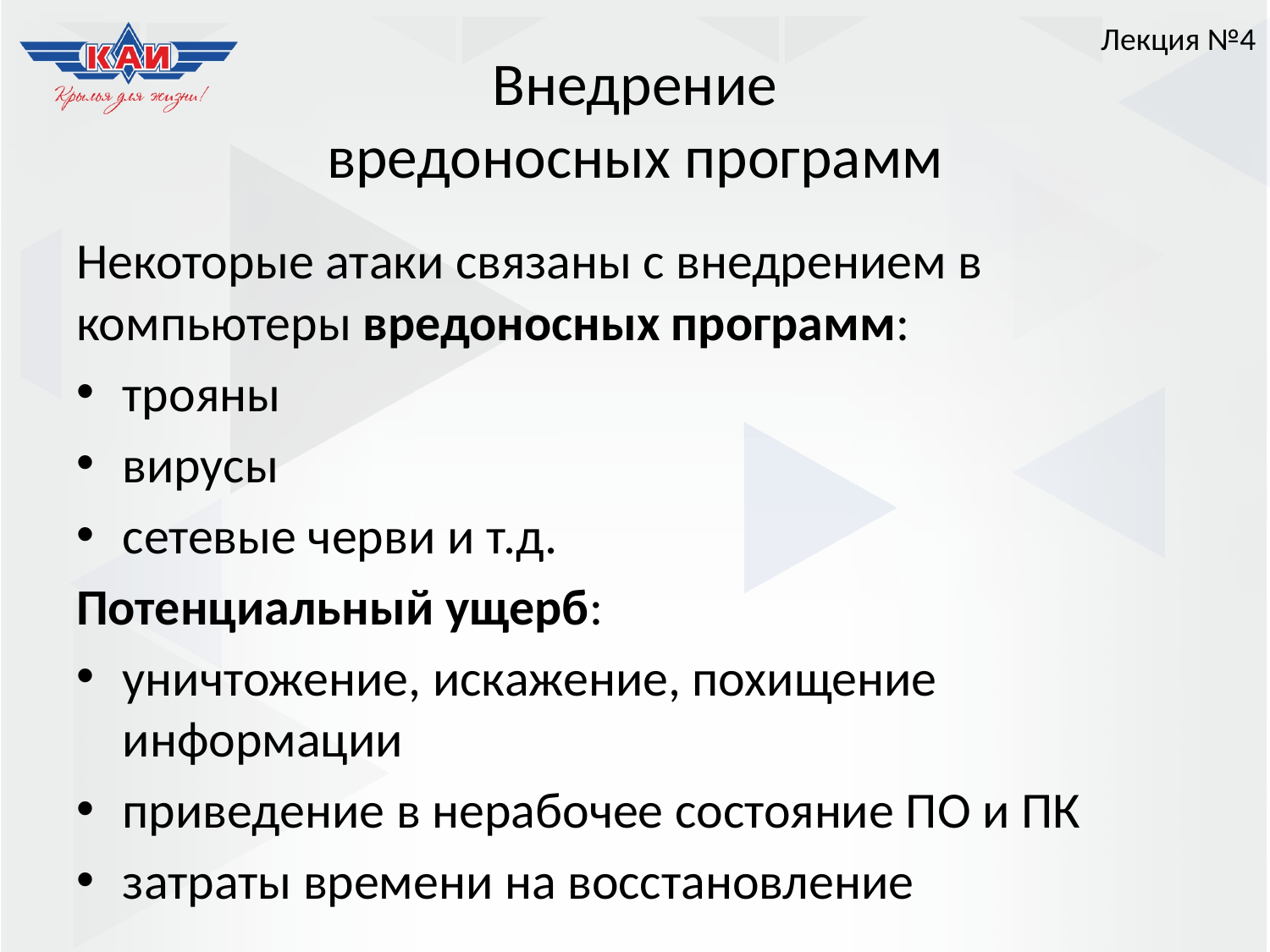

Лекция №4
# Внедрение вредоносных программ
Некоторые атаки связаны с внедрением в компьютеры вредоносных программ:
трояны
вирусы
сетевые черви и т.д.
Потенциальный ущерб:
уничтожение, искажение, похищение информации
приведение в нерабочее состояние ПО и ПК
затраты времени на восстановление